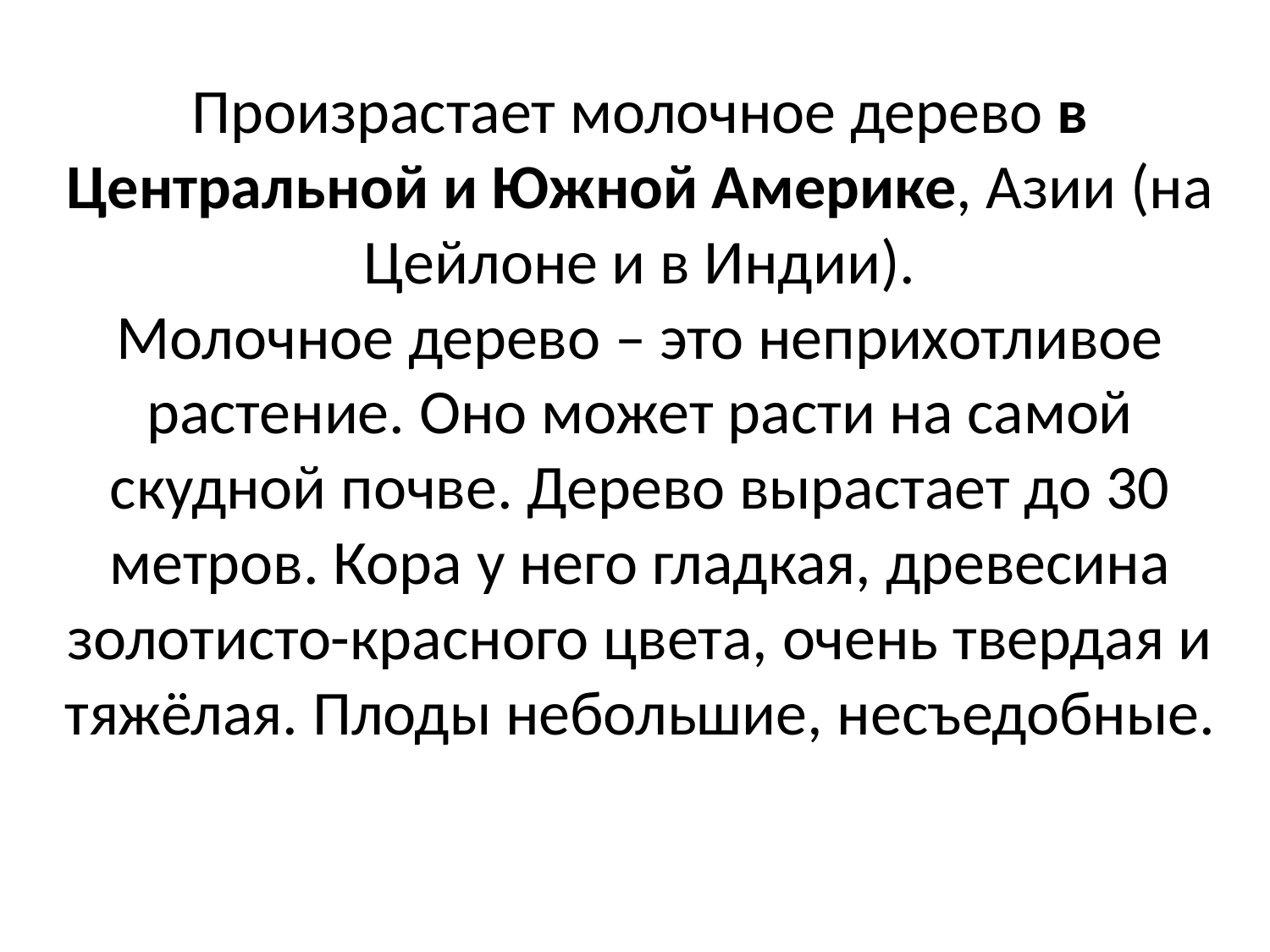

# Произрастает молочное дерево в Центральной и Южной Америке, Азии (на Цейлоне и в Индии). Молочное дерево – это неприхотливое растение. Оно может расти на самой скудной почве. Дерево вырастает до 30 метров. Кора у него гладкая, древесина золотисто-красного цвета, очень твердая и тяжёлая. Плоды небольшие, несъедобные.